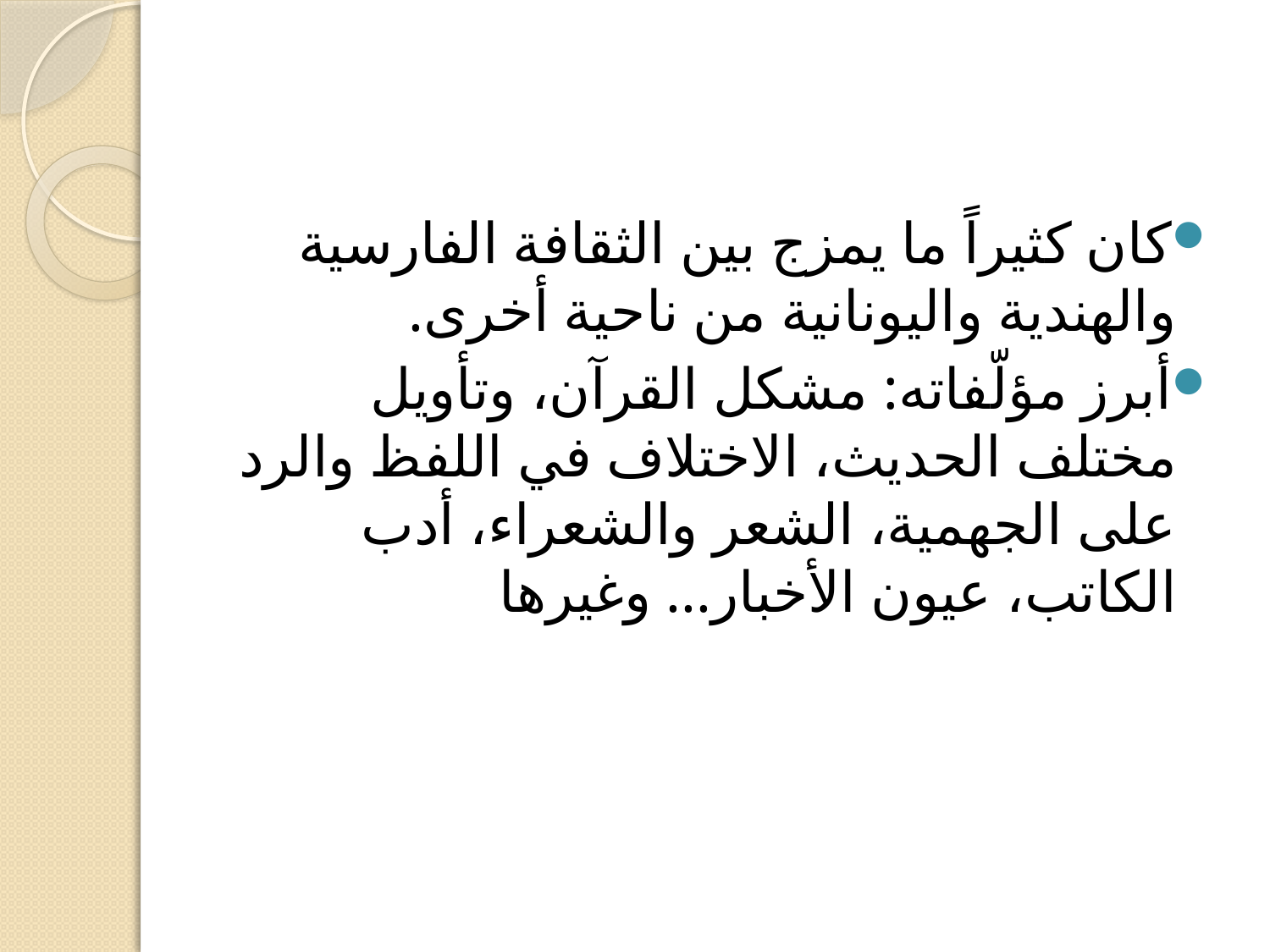

كان كثيراً ما يمزج بين الثقافة الفارسية والهندية واليونانية من ناحية أخرى.
أبرز مؤلّفاته: مشكل القرآن، وتأويل مختلف الحديث، الاختلاف في اللفظ والرد على الجهمية، الشعر والشعراء، أدب الكاتب، عيون الأخبار... وغيرها